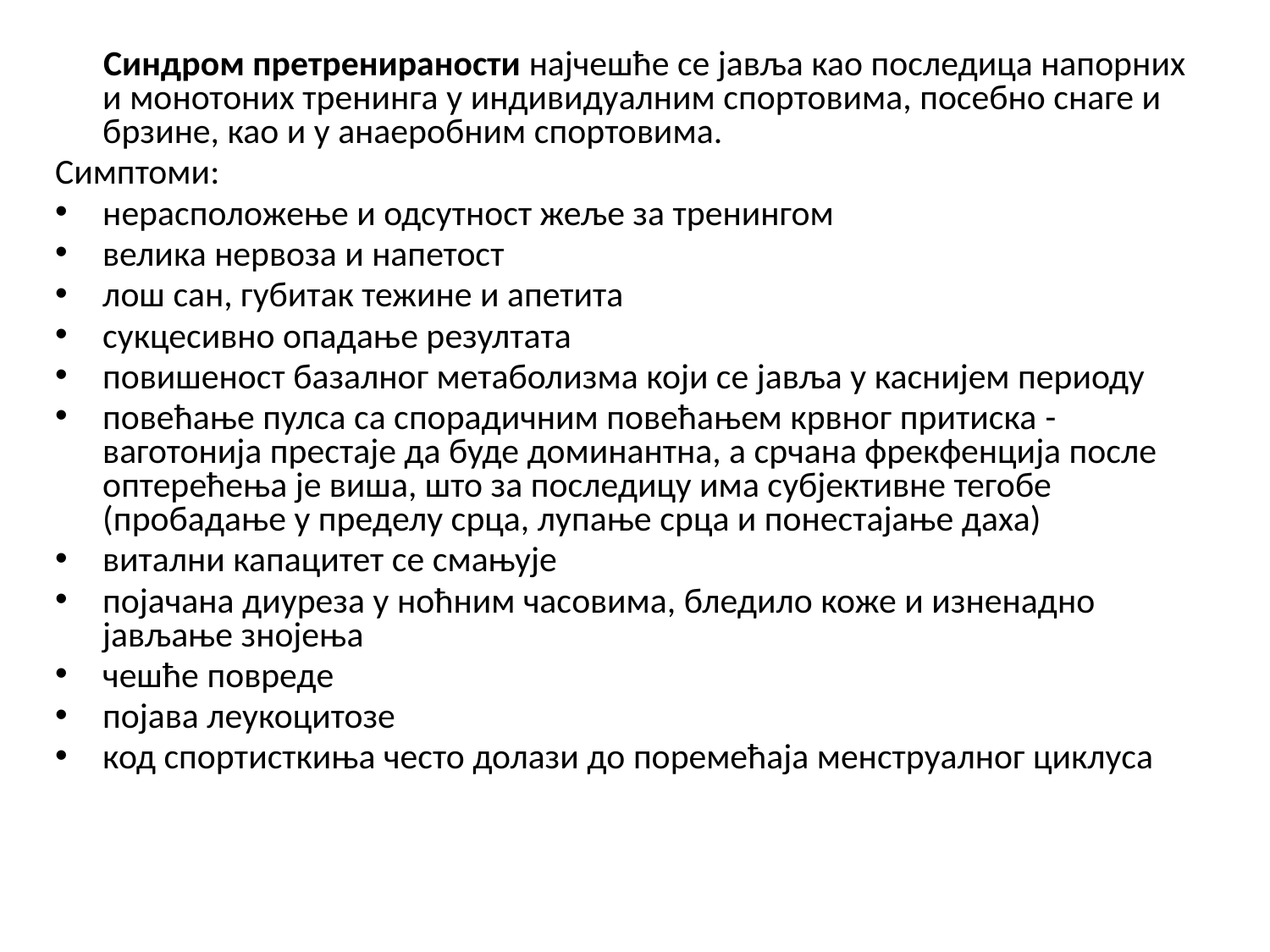

Синдром претренираности најчешће се јавља као последица напорних и монотоних тренинга у индивидуалним спортовима, посебно снаге и брзине, као и у анаеробним спортовима.
Симптоми:
нерасположење и одсутност жеље за тренингом
велика нервоза и напетост
лош сан, губитак тежине и апетита
сукцесивно опадање резултата
повишеност базалног метаболизма који се јавља у каснијем периоду
повећање пулса са спорадичним повећањем крвног притиска - ваготонија престаје да буде доминантна, а срчана фрекфенција после оптерећења је виша, што за последицу има субјективне тегобе (пробадање у пределу срца, лупање срца и понестајање даха)
витални капацитет се смањује
појачана диуреза у ноћним часовима, бледило коже и изненадно јављање знојења
чешће повреде
појава леукоцитозе
код спортисткиња често долази до поремећаја менструалног циклуса